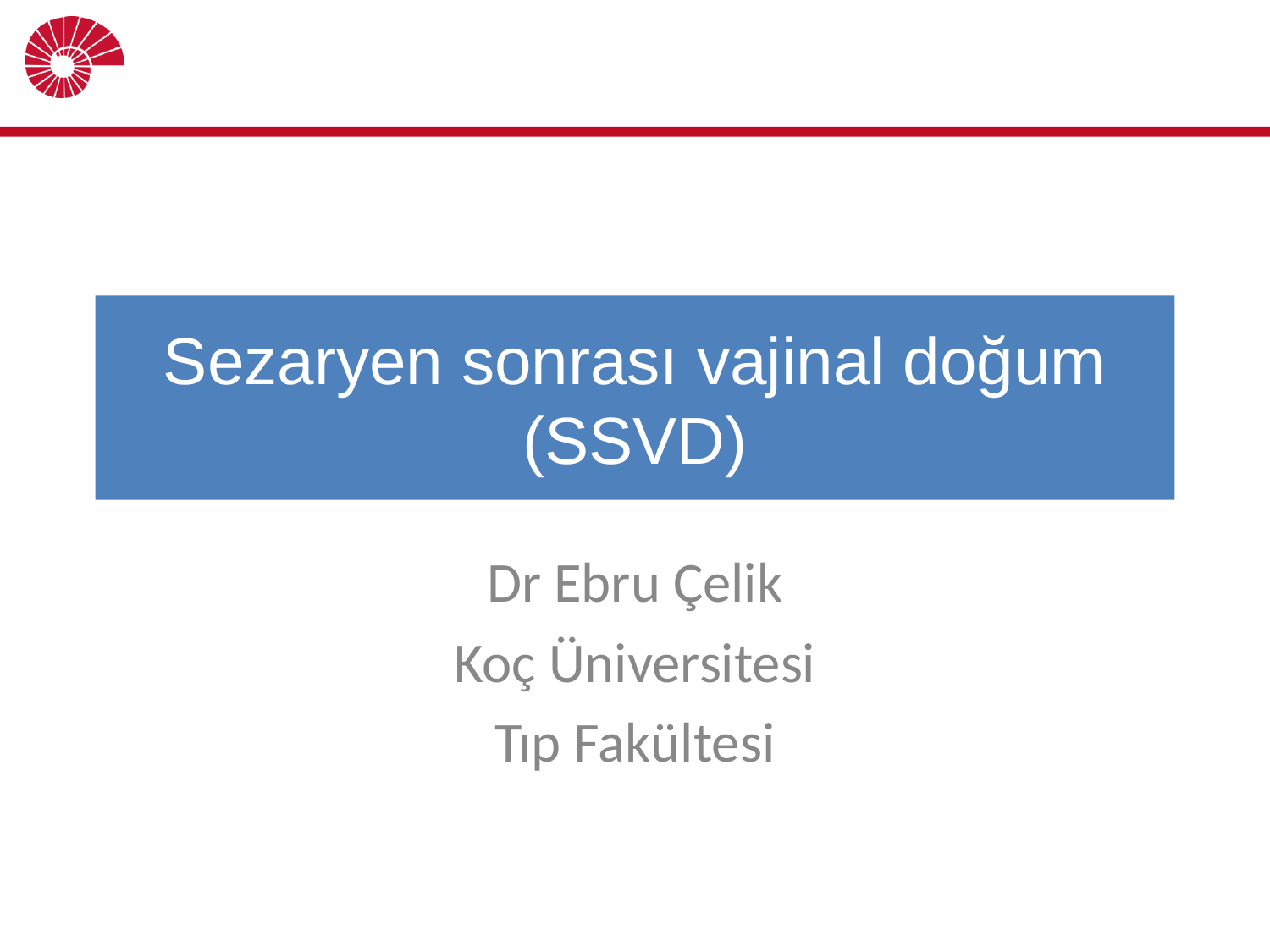

# Sezaryen sonrası vajinal doğum (SSVD)
Dr Ebru Çelik
Koç Üniversitesi
Tıp Fakültesi